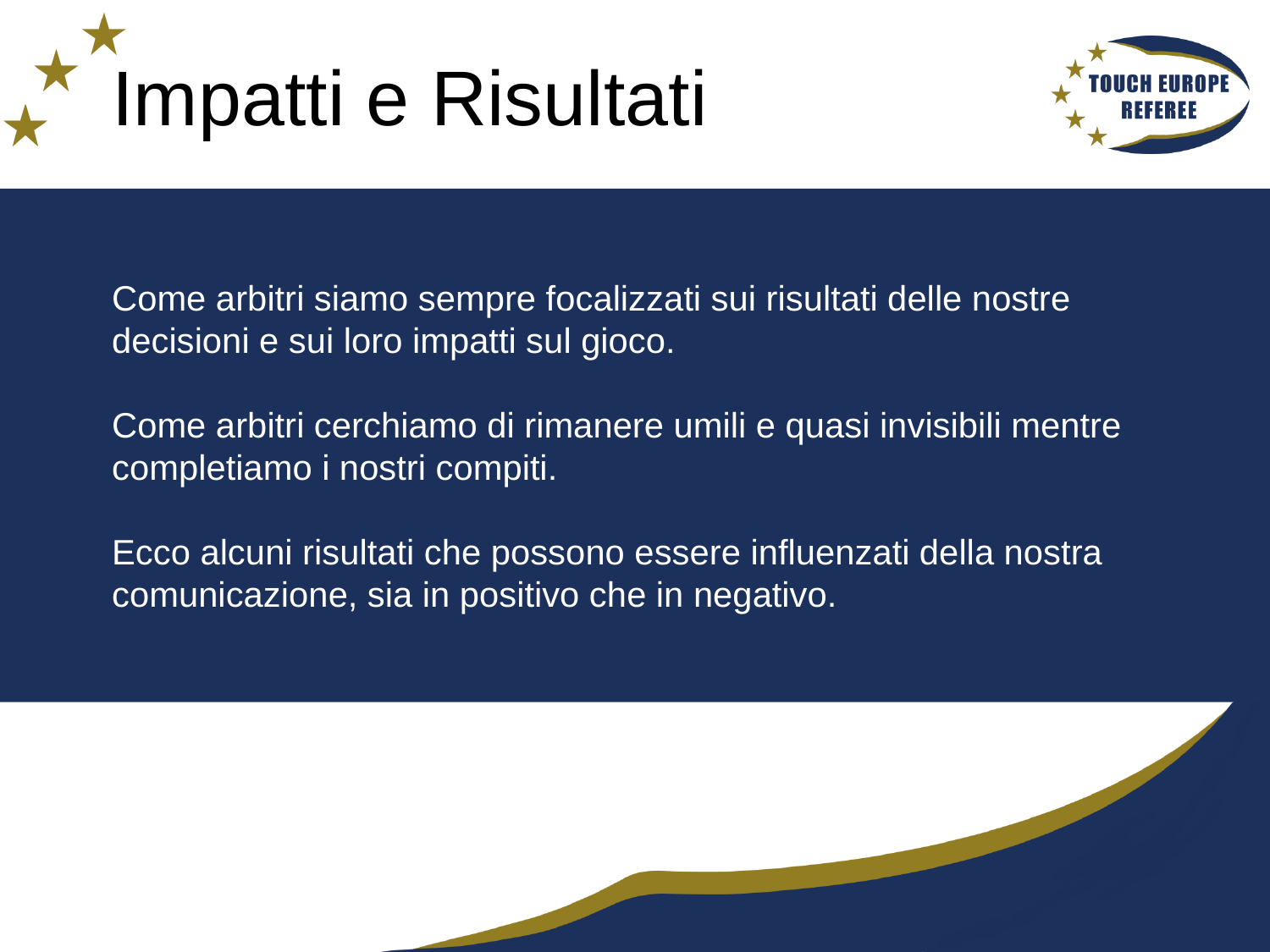

# Impatti e Risultati
Come arbitri siamo sempre focalizzati sui risultati delle nostre decisioni e sui loro impatti sul gioco.

Come arbitri cerchiamo di rimanere umili e quasi invisibili mentre completiamo i nostri compiti.

Ecco alcuni risultati che possono essere influenzati della nostra comunicazione, sia in positivo che in negativo.